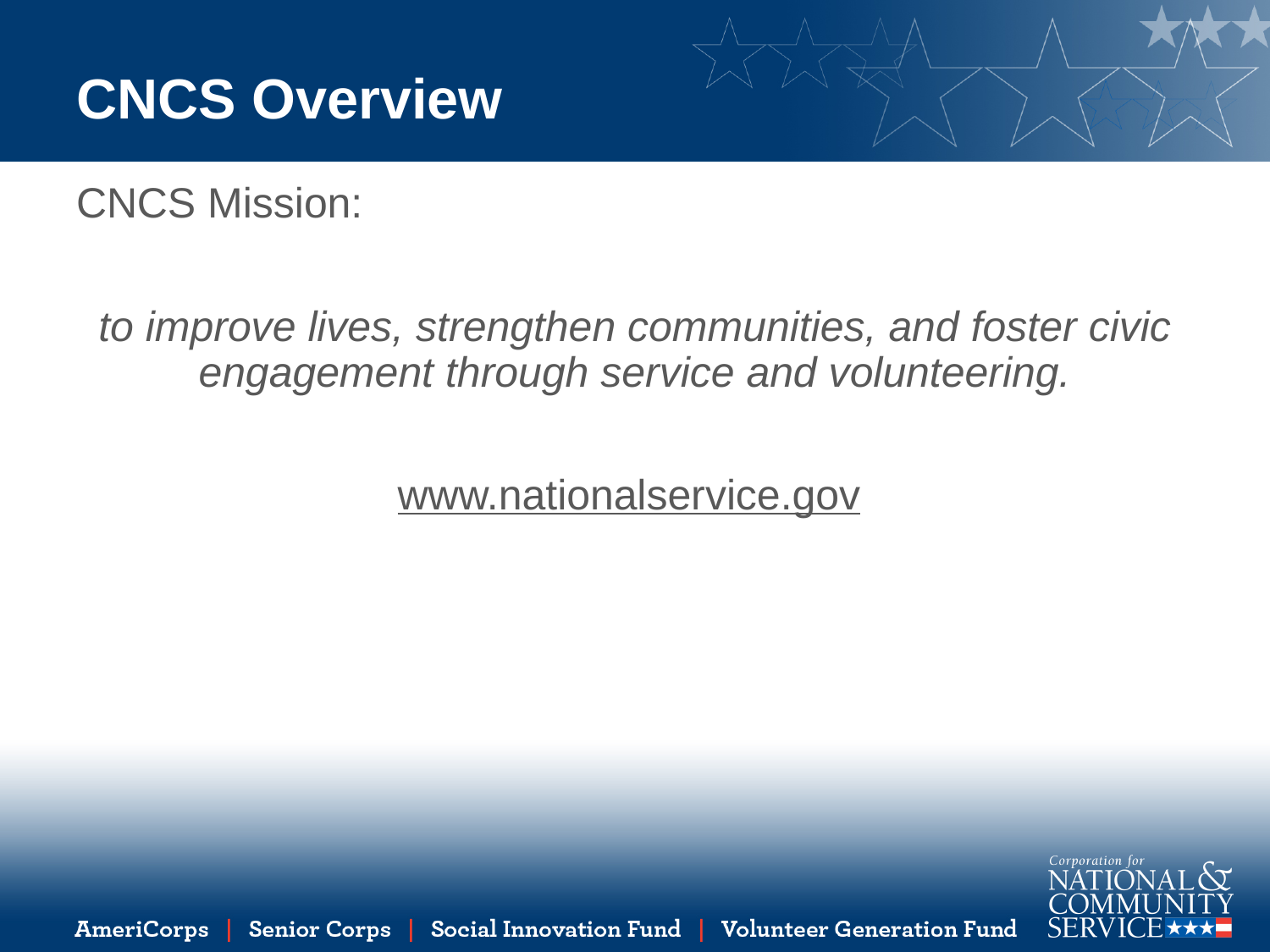

# CNCS Overview
CNCS Mission:

to improve lives, strengthen communities, and foster civic engagement through service and volunteering.

www.nationalservice.gov